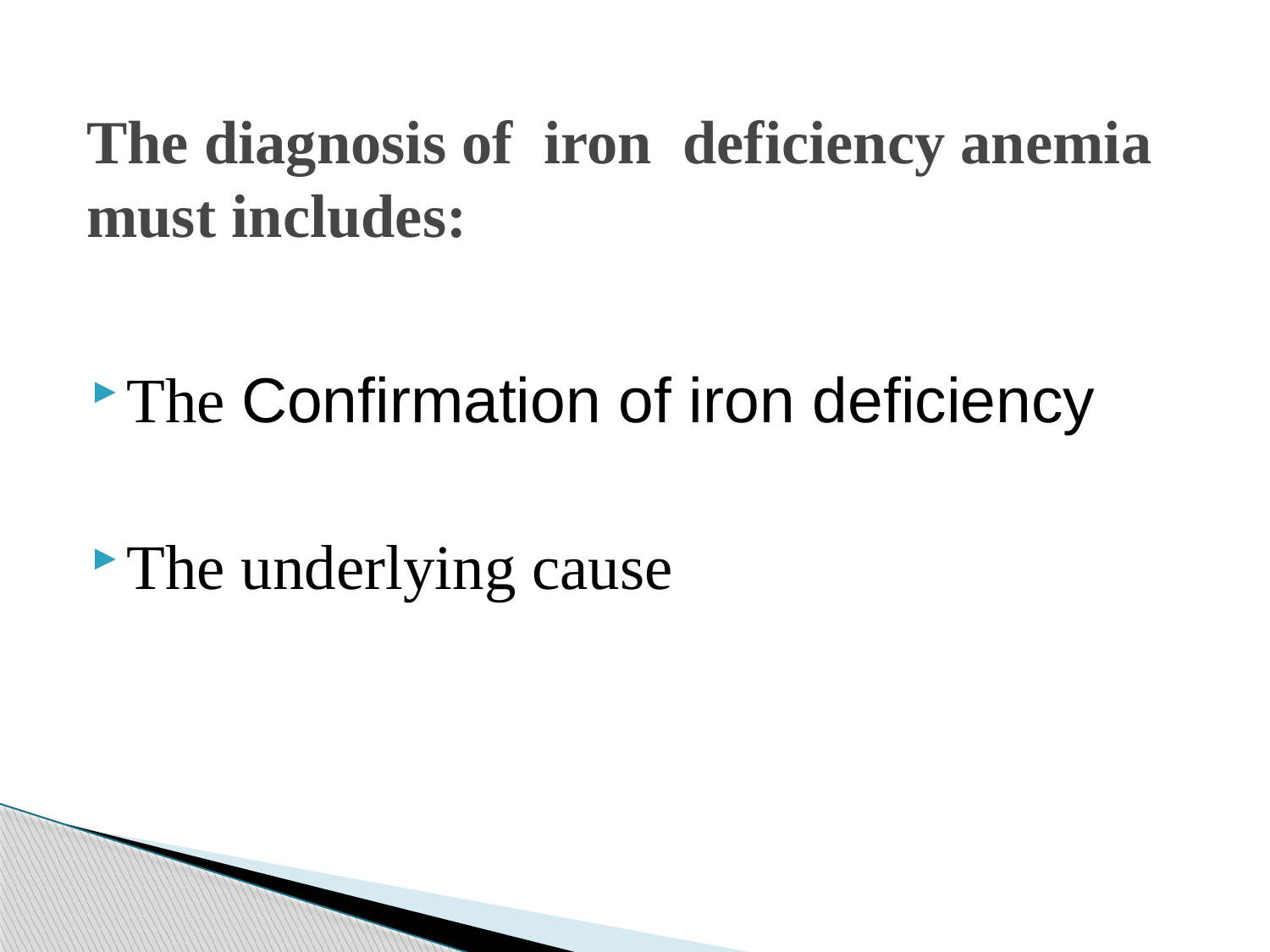

# The diagnosis of  iron  deficiency anemia must includes:

The Confirmation of iron deficiency

The underlying cause